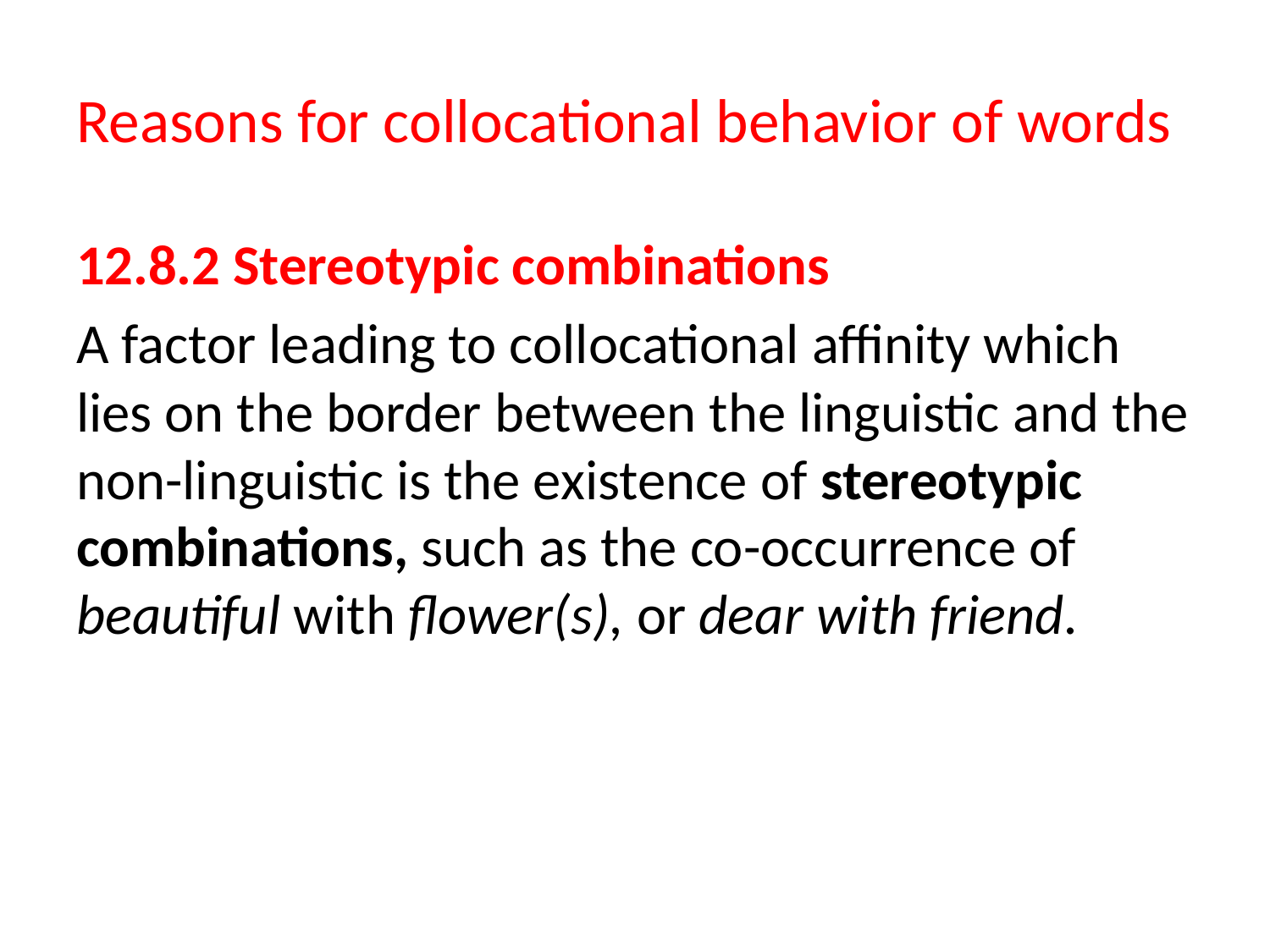

# Reasons for collocational behavior of words
12.8.2 Stereotypic combinations
A factor leading to collocational affinity which lies on the border between the linguistic and the non-linguistic is the existence of stereotypic combinations, such as the co-occurrence of beautiful with flower(s), or dear with friend.